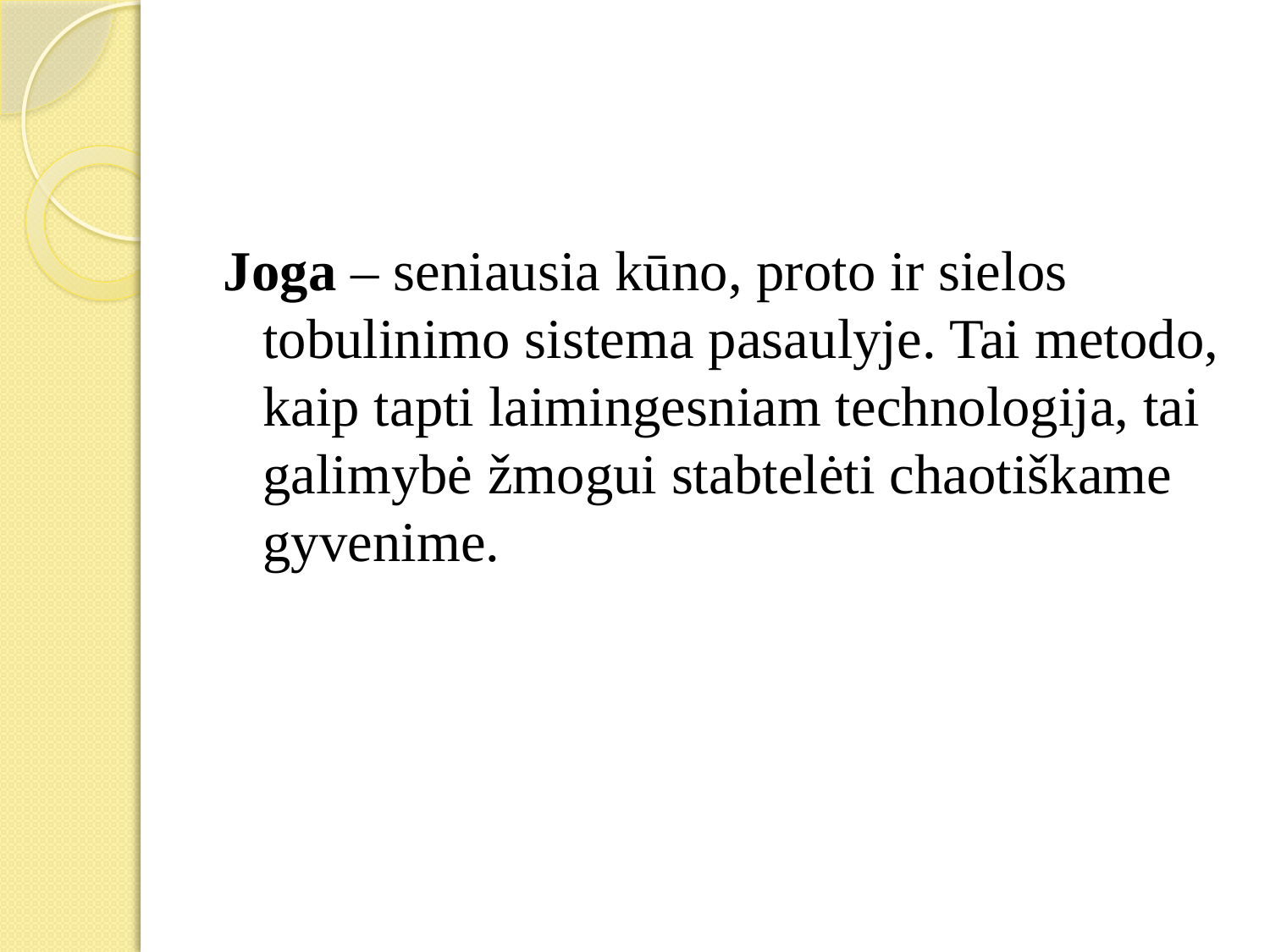

Joga – seniausia kūno, proto ir sielos tobulinimo sistema pasaulyje. Tai metodo, kaip tapti laimingesniam technologija, tai galimybė žmogui stabtelėti chaotiškame gyvenime.